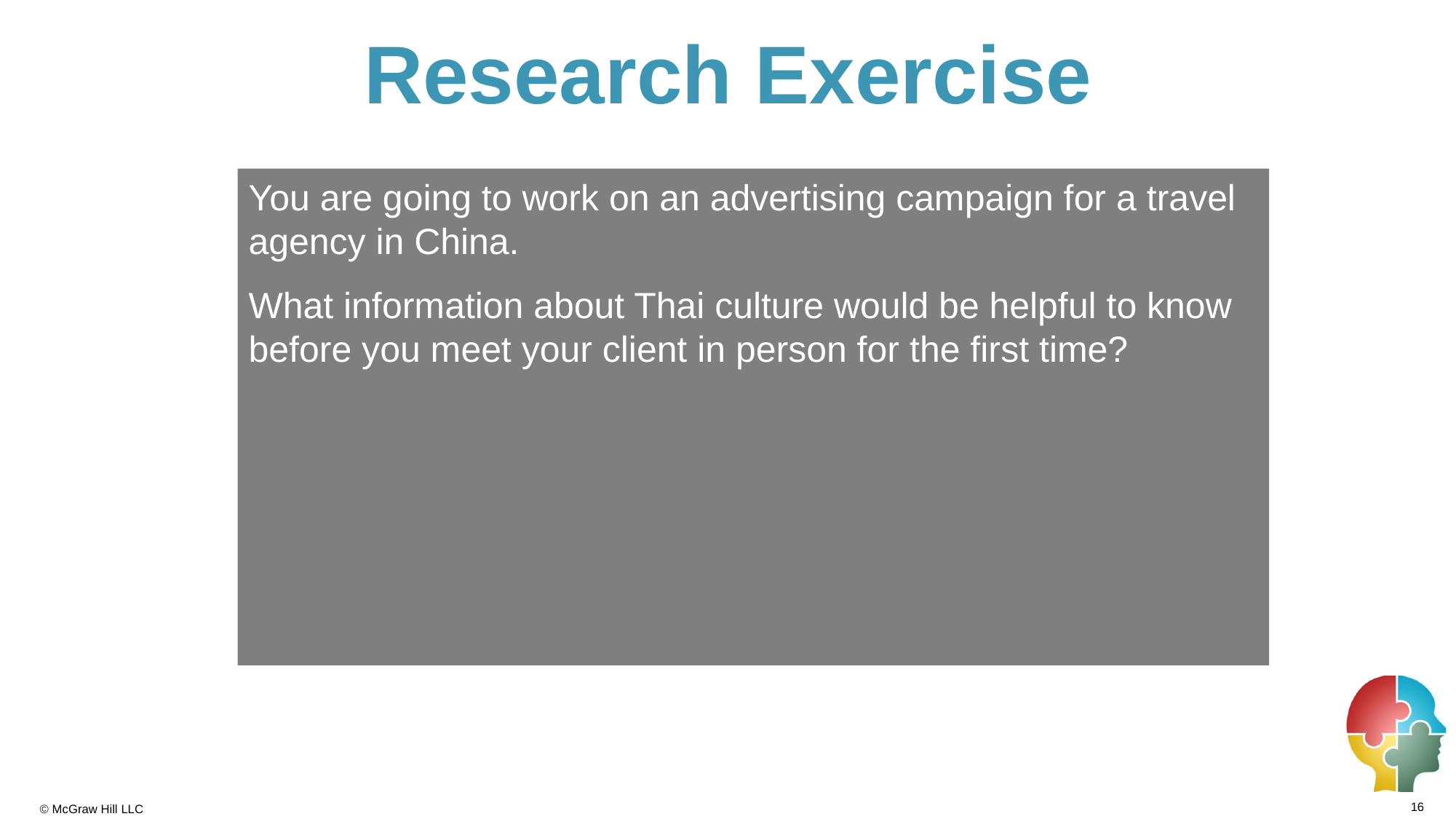

# Research Exercise
You are going to work on an advertising campaign for a travel agency in China.
What information about Thai culture would be helpful to know before you meet your client in person for the first time?
16